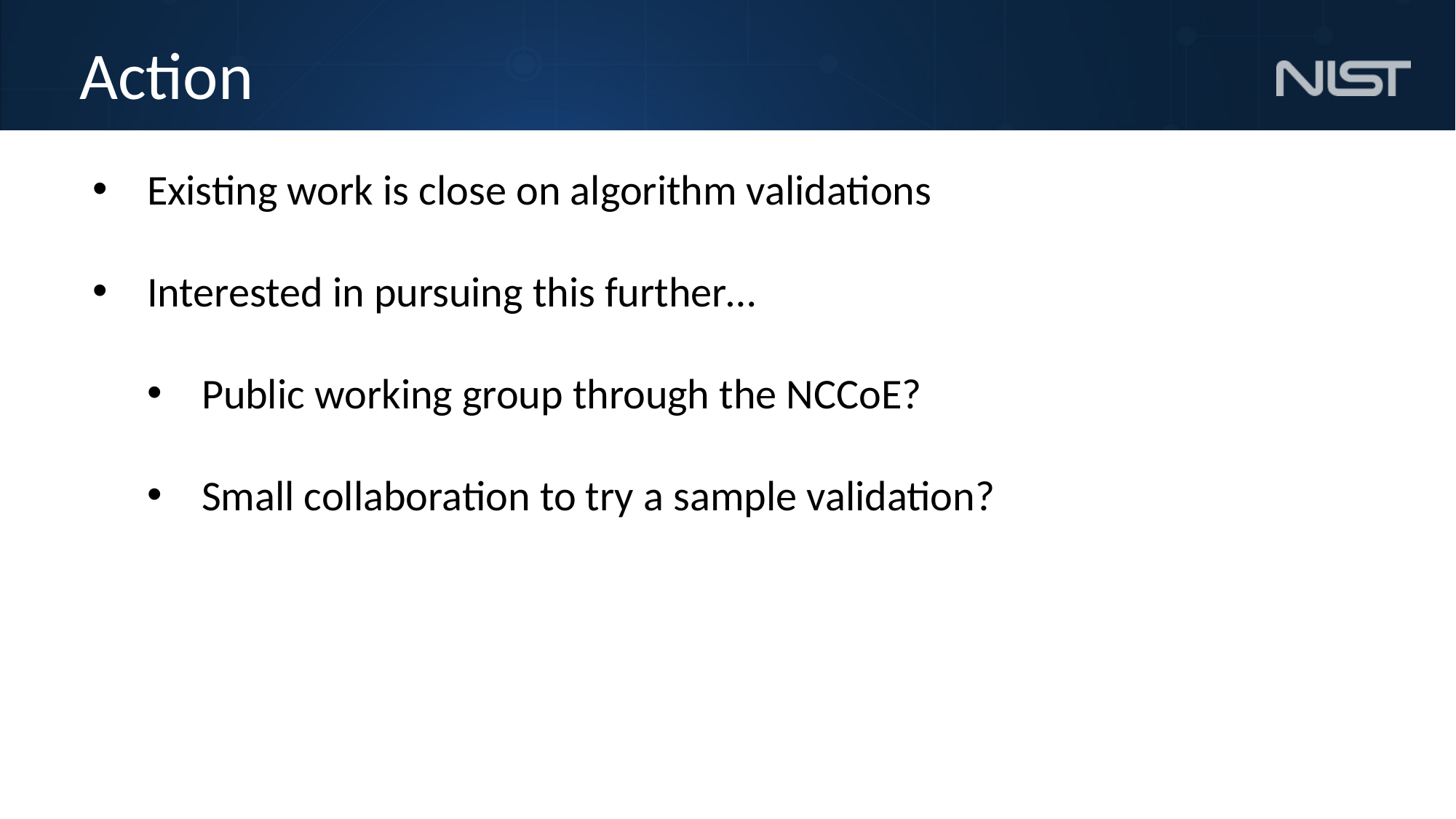

# Action
Existing work is close on algorithm validations
Interested in pursuing this further…

Public working group through the NCCoE?
Small collaboration to try a sample validation?